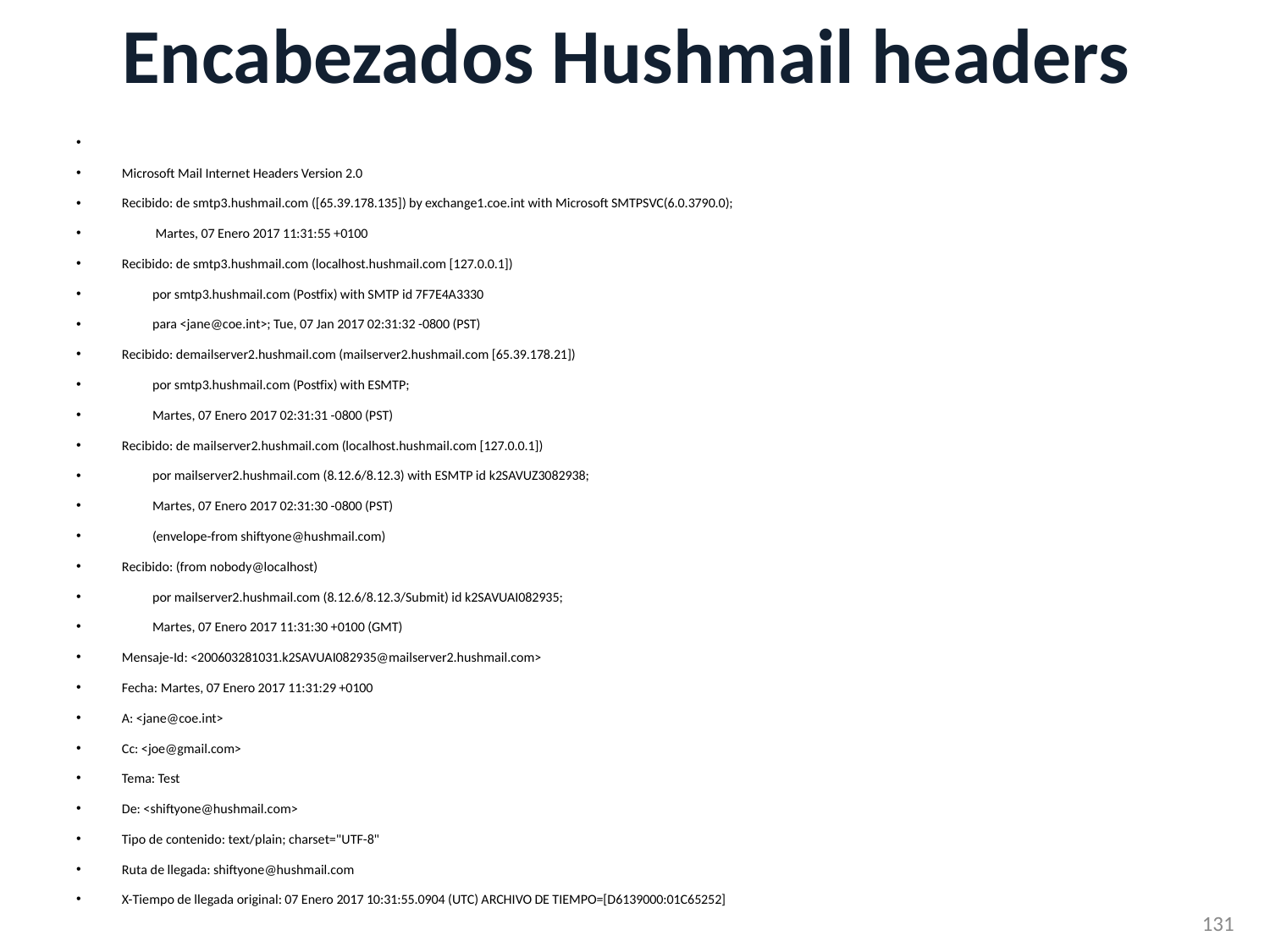

# Encabezados Hushmail headers

Microsoft Mail Internet Headers Version 2.0
Recibido: de smtp3.hushmail.com ([65.39.178.135]) by exchange1.coe.int with Microsoft SMTPSVC(6.0.3790.0);
	 Martes, 07 Enero 2017 11:31:55 +0100
Recibido: de smtp3.hushmail.com (localhost.hushmail.com [127.0.0.1])
	por smtp3.hushmail.com (Postfix) with SMTP id 7F7E4A3330
	para <jane@coe.int>; Tue, 07 Jan 2017 02:31:32 -0800 (PST)
Recibido: demailserver2.hushmail.com (mailserver2.hushmail.com [65.39.178.21])
	por smtp3.hushmail.com (Postfix) with ESMTP;
	Martes, 07 Enero 2017 02:31:31 -0800 (PST)
Recibido: de mailserver2.hushmail.com (localhost.hushmail.com [127.0.0.1])
	por mailserver2.hushmail.com (8.12.6/8.12.3) with ESMTP id k2SAVUZ3082938;
	Martes, 07 Enero 2017 02:31:30 -0800 (PST)
	(envelope-from shiftyone@hushmail.com)
Recibido: (from nobody@localhost)
	por mailserver2.hushmail.com (8.12.6/8.12.3/Submit) id k2SAVUAI082935;
	Martes, 07 Enero 2017 11:31:30 +0100 (GMT)
Mensaje-Id: <200603281031.k2SAVUAI082935@mailserver2.hushmail.com>
Fecha: Martes, 07 Enero 2017 11:31:29 +0100
A: <jane@coe.int>
Cc: <joe@gmail.com>
Tema: Test
De: <shiftyone@hushmail.com>
Tipo de contenido: text/plain; charset="UTF-8"
Ruta de llegada: shiftyone@hushmail.com
X-Tiempo de llegada original: 07 Enero 2017 10:31:55.0904 (UTC) ARCHIVO DE TIEMPO=[D6139000:01C65252]
131